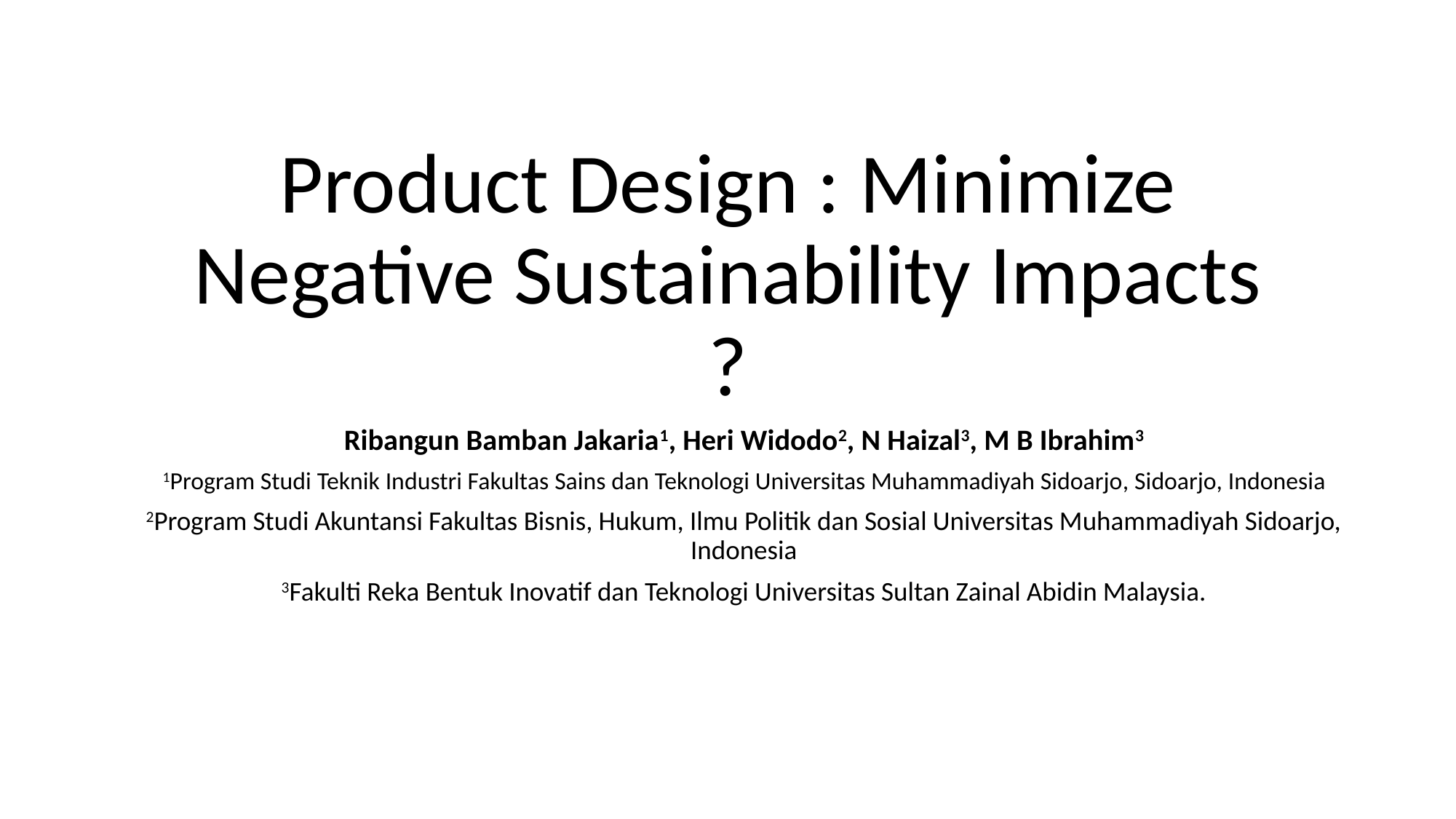

# Product Design : Minimize Negative Sustainability Impacts ?
Ribangun Bamban Jakaria1, Heri Widodo2, N Haizal3, M B Ibrahim3
1Program Studi Teknik Industri Fakultas Sains dan Teknologi Universitas Muhammadiyah Sidoarjo, Sidoarjo, Indonesia
2Program Studi Akuntansi Fakultas Bisnis, Hukum, Ilmu Politik dan Sosial Universitas Muhammadiyah Sidoarjo, Indonesia
3Fakulti Reka Bentuk Inovatif dan Teknologi Universitas Sultan Zainal Abidin Malaysia.